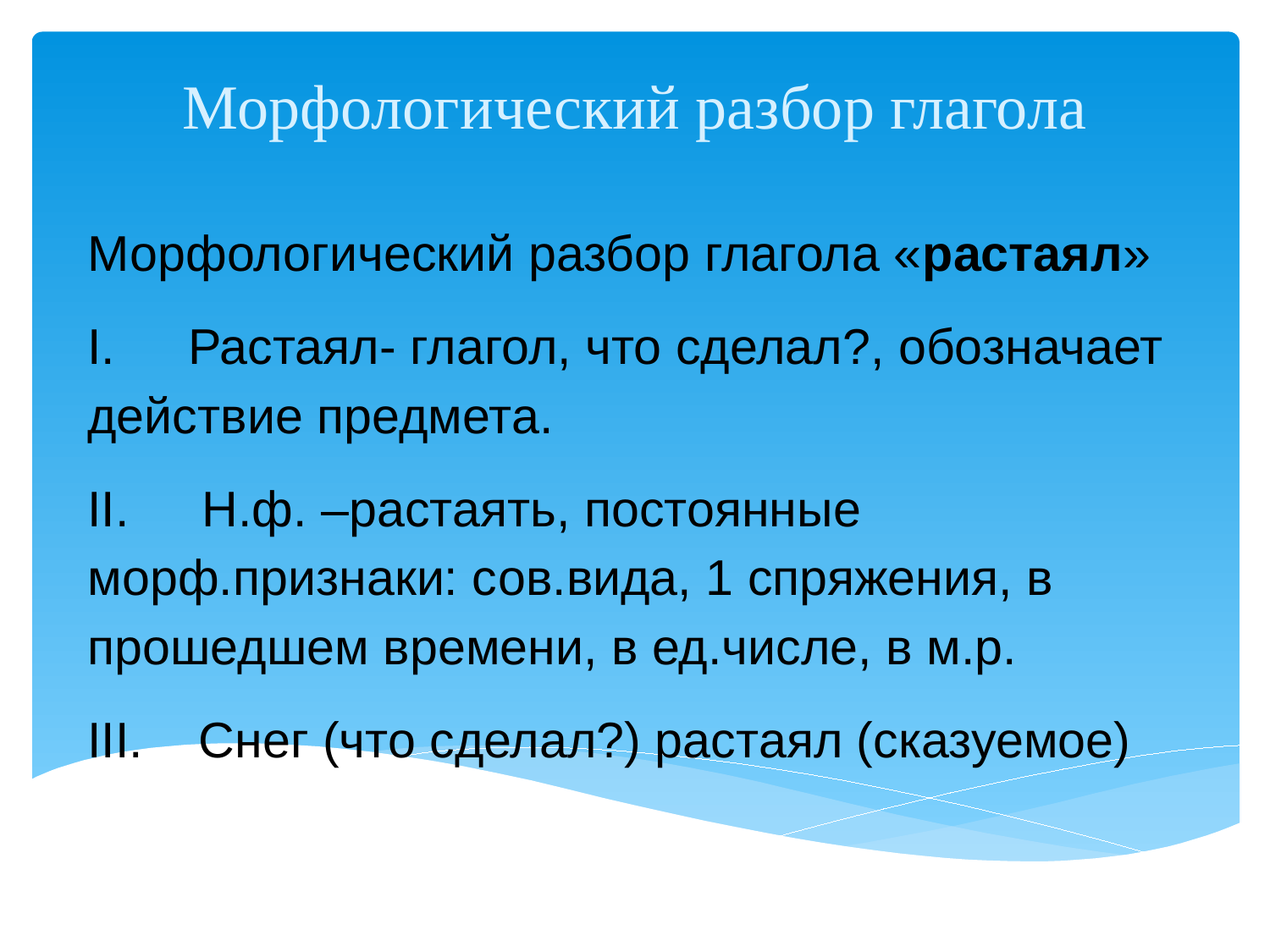

# Морфологический разбор глагола
Морфологический разбор глагола «растаял»
I.	Растаял- глагол, что сделал?, обозначает действие предмета.
II.	 Н.ф. –растаять, постоянные морф.признаки: сов.вида, 1 спряжения, в прошедшем времени, в ед.числе, в м.р.
III.    Снег (что сделал?) растаял (сказуемое)